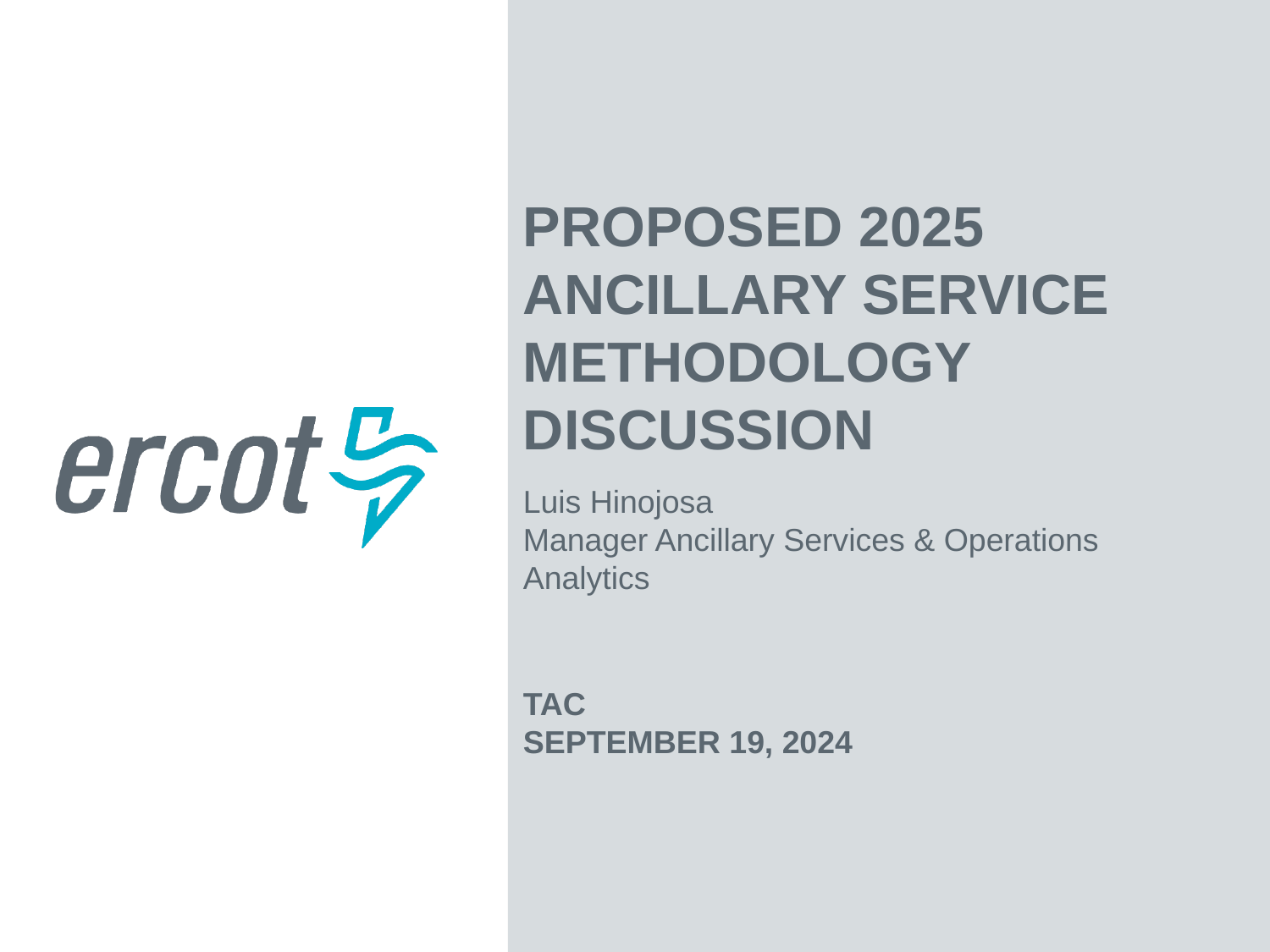

Proposed 2025 Ancillary Service Methodology Discussion

Luis Hinojosa
Manager Ancillary Services & Operations Analytics
TAC
September 19, 2024